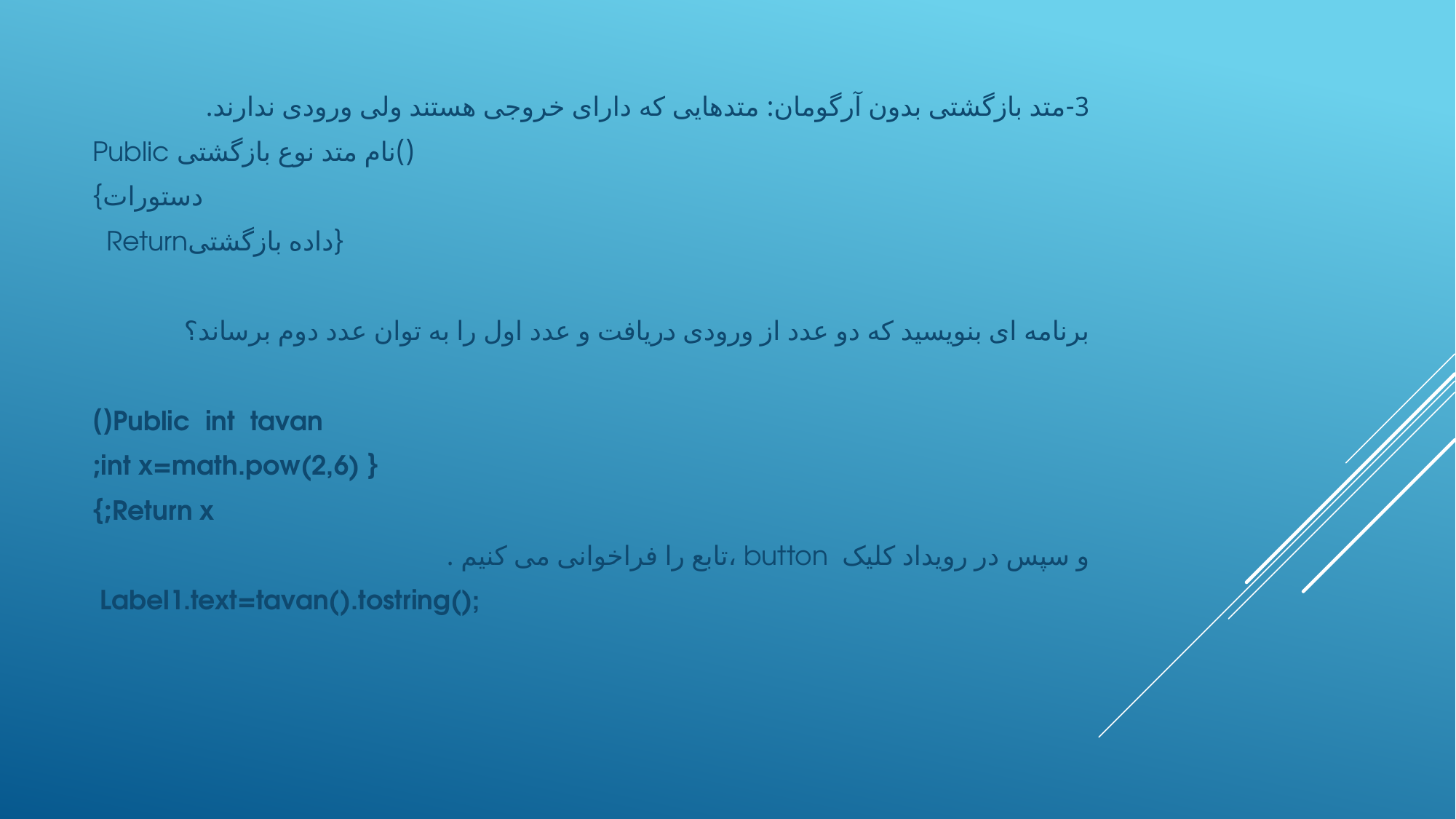

3-متد بازگشتی بدون آرگومان: متدهایی که دارای خروجی هستند ولی ورودی ندارند.
	 ()نام متد نوع بازگشتی Public
دستورات}
	{داده بازگشتی	Return

برنامه ای بنویسید که دو عدد از ورودی دریافت و عدد اول را به توان عدد دوم برساند؟

Public  int  tavan()
{ int x=math.pow(2,6);
Return x;}
و سپس در رویداد کلیک  button ،تابع را فراخوانی می کنیم .
 Label1.text=tavan().tostring();